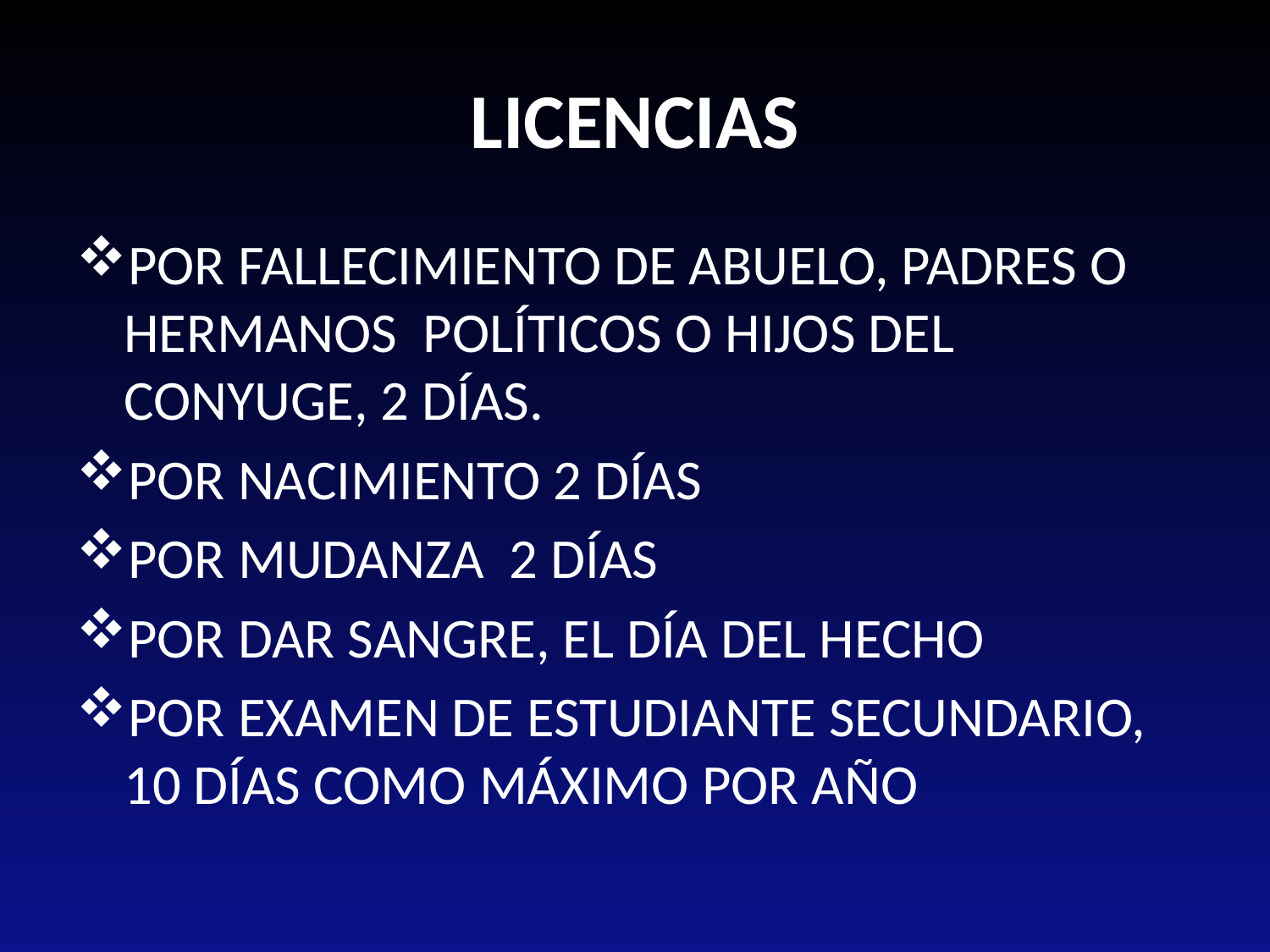

# LICENCIAS
POR FALLECIMIENTO DE ABUELO, PADRES O  HERMANOS  POLÍTICOS O HIJOS DEL CONYUGE, 2 DÍAS.
POR NACIMIENTO 2 DÍAS
POR MUDANZA  2 DÍAS
POR DAR SANGRE, EL DÍA DEL HECHO
POR EXAMEN DE ESTUDIANTE SECUNDARIO, 10 DÍAS COMO MÁXIMO POR AÑO